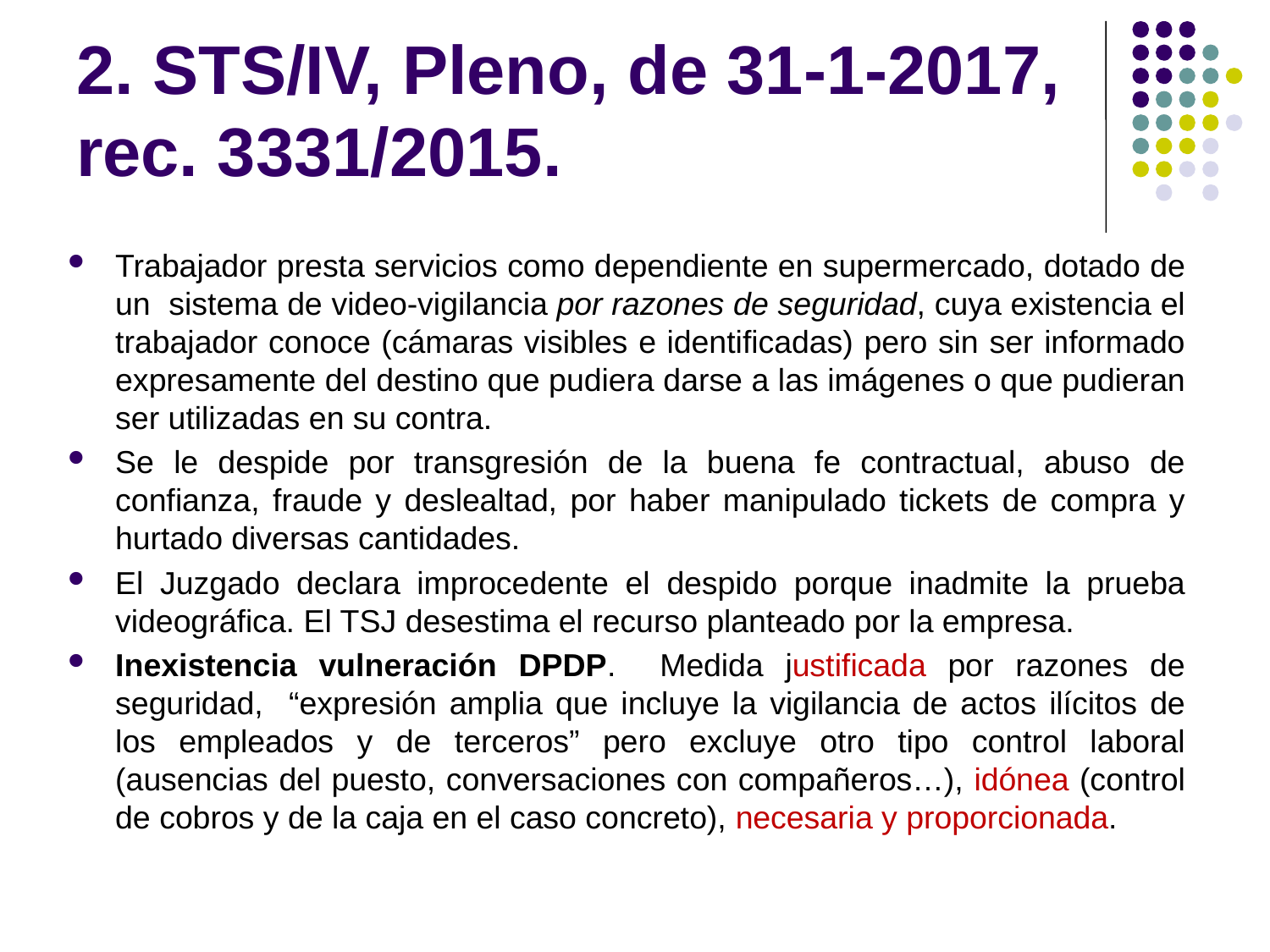

# 2. STS/IV, Pleno, de 31-1-2017, rec. 3331/2015.
Trabajador presta servicios como dependiente en supermercado, dotado de un  sistema de video-vigilancia por razones de seguridad, cuya existencia el trabajador conoce (cámaras visibles e identificadas) pero sin ser informado expresamente del destino que pudiera darse a las imágenes o que pudieran ser utilizadas en su contra.
Se le despide por transgresión de la buena fe contractual, abuso de confianza, fraude y deslealtad, por haber manipulado tickets de compra y hurtado diversas cantidades.
El Juzgado declara improcedente el despido porque inadmite la prueba videográfica. El TSJ desestima el recurso planteado por la empresa.
Inexistencia vulneración DPDP.  Medida justificada por razones de seguridad,  “expresión amplia que incluye la vigilancia de actos ilícitos de los empleados y de terceros” pero excluye otro tipo control laboral (ausencias del puesto, conversaciones con compañeros…), idónea (control de cobros y de la caja en el caso concreto), necesaria y proporcionada.